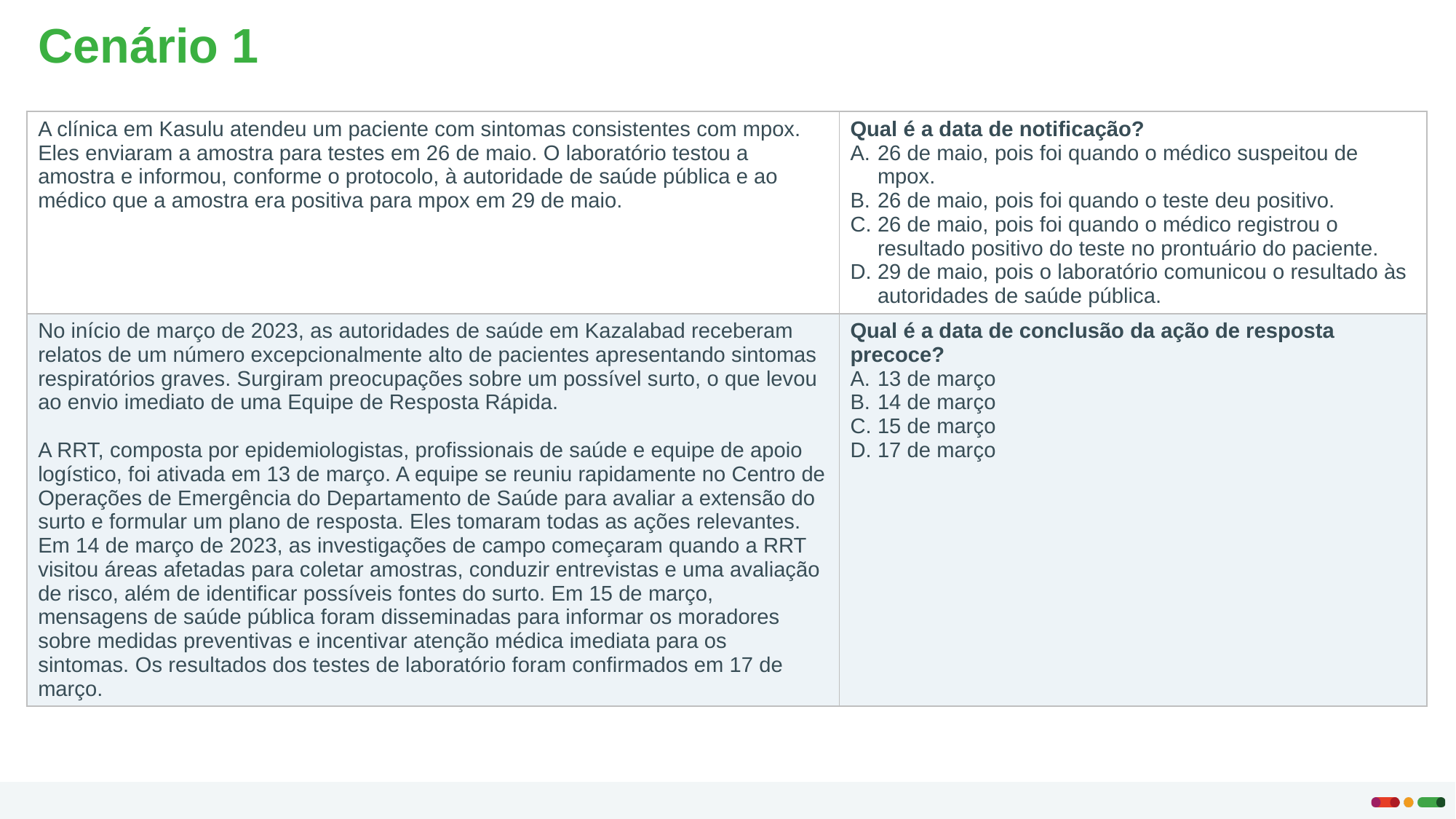

# Cenário 1
| A clínica em Kasulu atendeu um paciente com sintomas consistentes com mpox. Eles enviaram a amostra para testes em 26 de maio. O laboratório testou a amostra e informou, conforme o protocolo, à autoridade de saúde pública e ao médico que a amostra era positiva para mpox em 29 de maio. | Qual é a data de notificação? 26 de maio, pois foi quando o médico suspeitou de mpox. 26 de maio, pois foi quando o teste deu positivo.  26 de maio, pois foi quando o médico registrou o resultado positivo do teste no prontuário do paciente.  29 de maio, pois o laboratório comunicou o resultado às autoridades de saúde pública. |
| --- | --- |
| No início de março de 2023, as autoridades de saúde em Kazalabad receberam relatos de um número excepcionalmente alto de pacientes apresentando sintomas respiratórios graves. Surgiram preocupações sobre um possível surto, o que levou ao envio imediato de uma Equipe de Resposta Rápida. A RRT, composta por epidemiologistas, profissionais de saúde e equipe de apoio logístico, foi ativada em 13 de março. A equipe se reuniu rapidamente no Centro de Operações de Emergência do Departamento de Saúde para avaliar a extensão do surto e formular um plano de resposta. Eles tomaram todas as ações relevantes. Em 14 de março de 2023, as investigações de campo começaram quando a RRT visitou áreas afetadas para coletar amostras, conduzir entrevistas e uma avaliação de risco, além de identificar possíveis fontes do surto. Em 15 de março, mensagens de saúde pública foram disseminadas para informar os moradores sobre medidas preventivas e incentivar atenção médica imediata para os sintomas. Os resultados dos testes de laboratório foram confirmados em 17 de março. | Qual é a data de conclusão da ação de resposta precoce? 13 de março 14 de março  15 de março  17 de março |